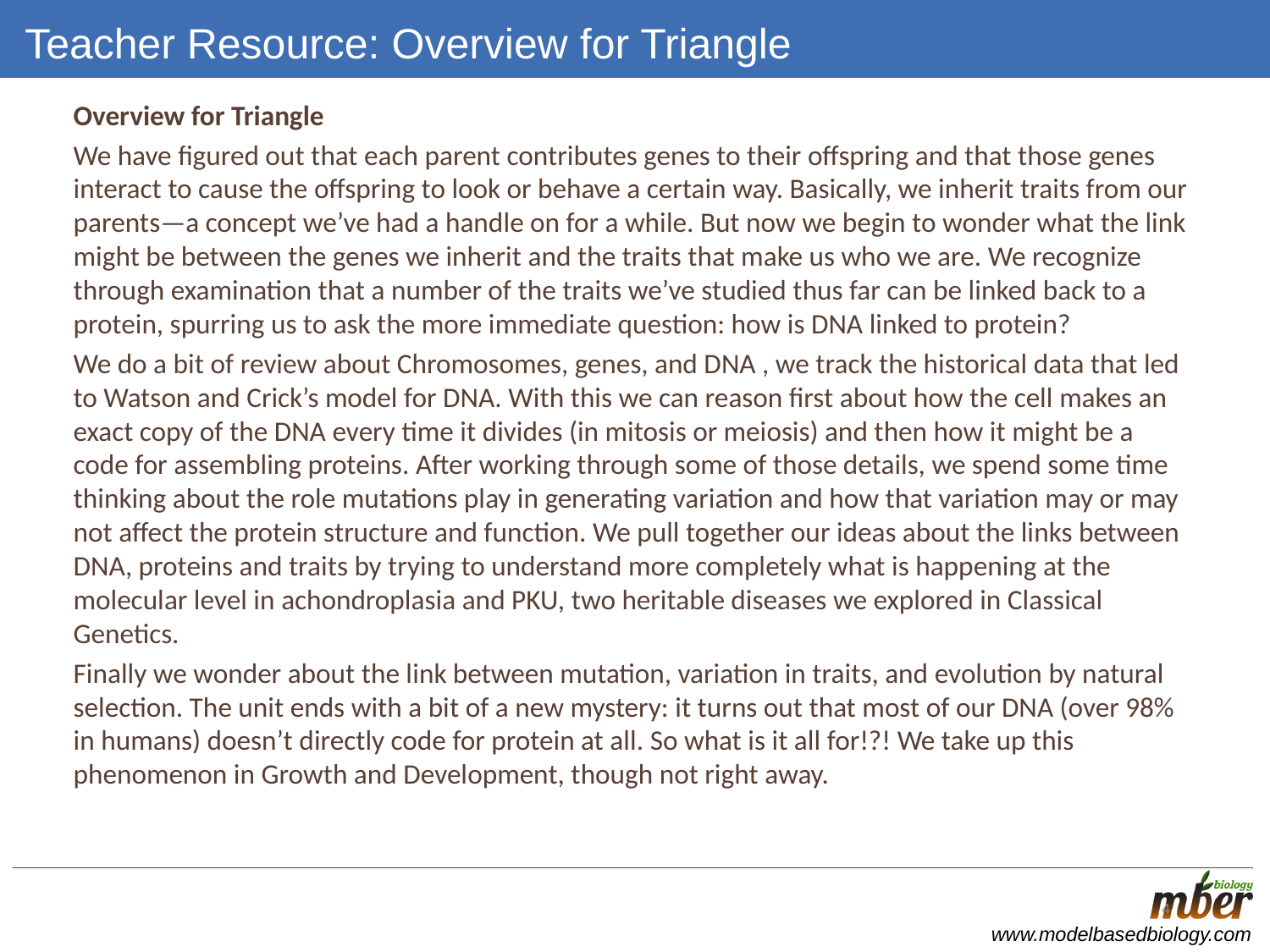

# Teacher Resource: Overview for Triangle
Overview for Triangle
We have figured out that each parent contributes genes to their offspring and that those genes interact to cause the offspring to look or behave a certain way. Basically, we inherit traits from our parents—a concept we’ve had a handle on for a while. But now we begin to wonder what the link might be between the genes we inherit and the traits that make us who we are. We recognize through examination that a number of the traits we’ve studied thus far can be linked back to a protein, spurring us to ask the more immediate question: how is DNA linked to protein?
We do a bit of review about Chromosomes, genes, and DNA , we track the historical data that led to Watson and Crick’s model for DNA. With this we can reason first about how the cell makes an exact copy of the DNA every time it divides (in mitosis or meiosis) and then how it might be a code for assembling proteins. After working through some of those details, we spend some time thinking about the role mutations play in generating variation and how that variation may or may not affect the protein structure and function. We pull together our ideas about the links between DNA, proteins and traits by trying to understand more completely what is happening at the molecular level in achondroplasia and PKU, two heritable diseases we explored in Classical Genetics.
Finally we wonder about the link between mutation, variation in traits, and evolution by natural selection. The unit ends with a bit of a new mystery: it turns out that most of our DNA (over 98% in humans) doesn’t directly code for protein at all. So what is it all for!?! We take up this phenomenon in Growth and Development, though not right away.
4